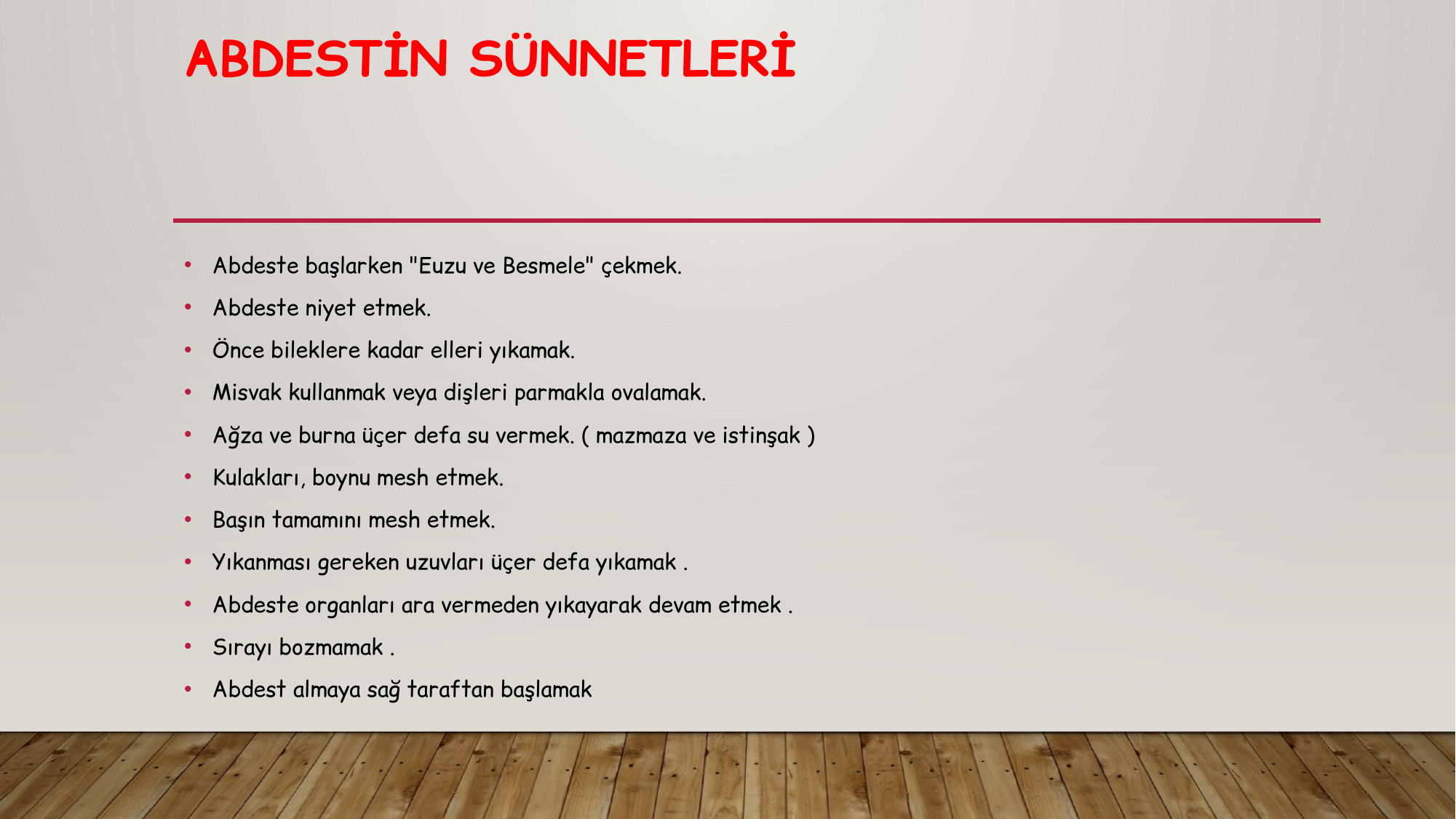

# Abdestin Sünnetleri
Abdeste başlarken "Euzu ve Besmele" çekmek.
Abdeste niyet etmek.
Önce bileklere kadar elleri yıkamak.
Misvak kullanmak veya dişleri parmakla ovalamak.
Ağza ve burna üçer defa su vermek. ( mazmaza ve istinşak )
Kulakları, boynu mesh etmek.
Başın tamamını mesh etmek.
Yıkanması gereken uzuvları üçer defa yıkamak .
Abdeste organları ara vermeden yıkayarak devam etmek .
Sırayı bozmamak .
Abdest almaya sağ taraftan başlamak